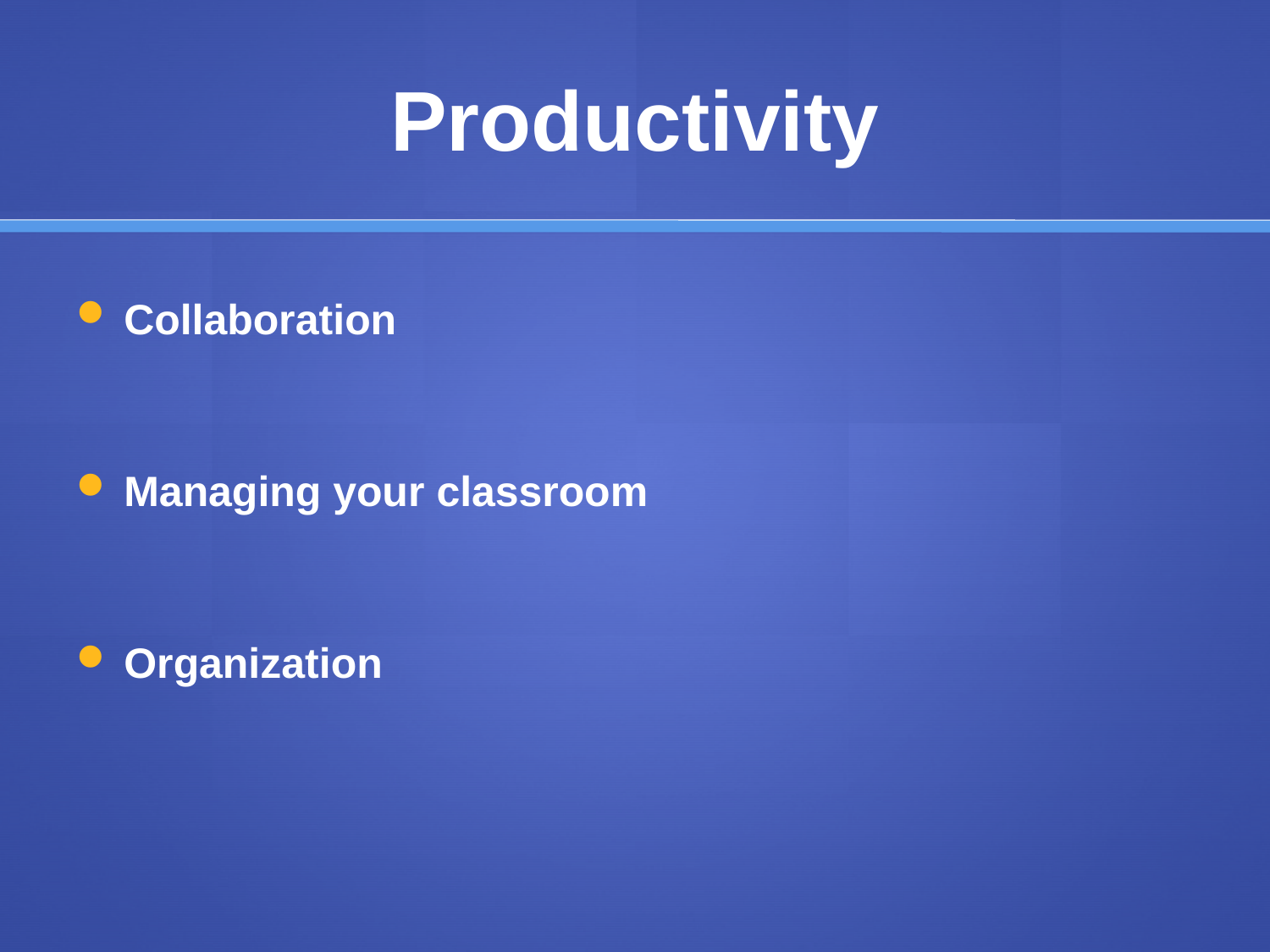

# Productivity
Collaboration

Managing your classroom

Organization